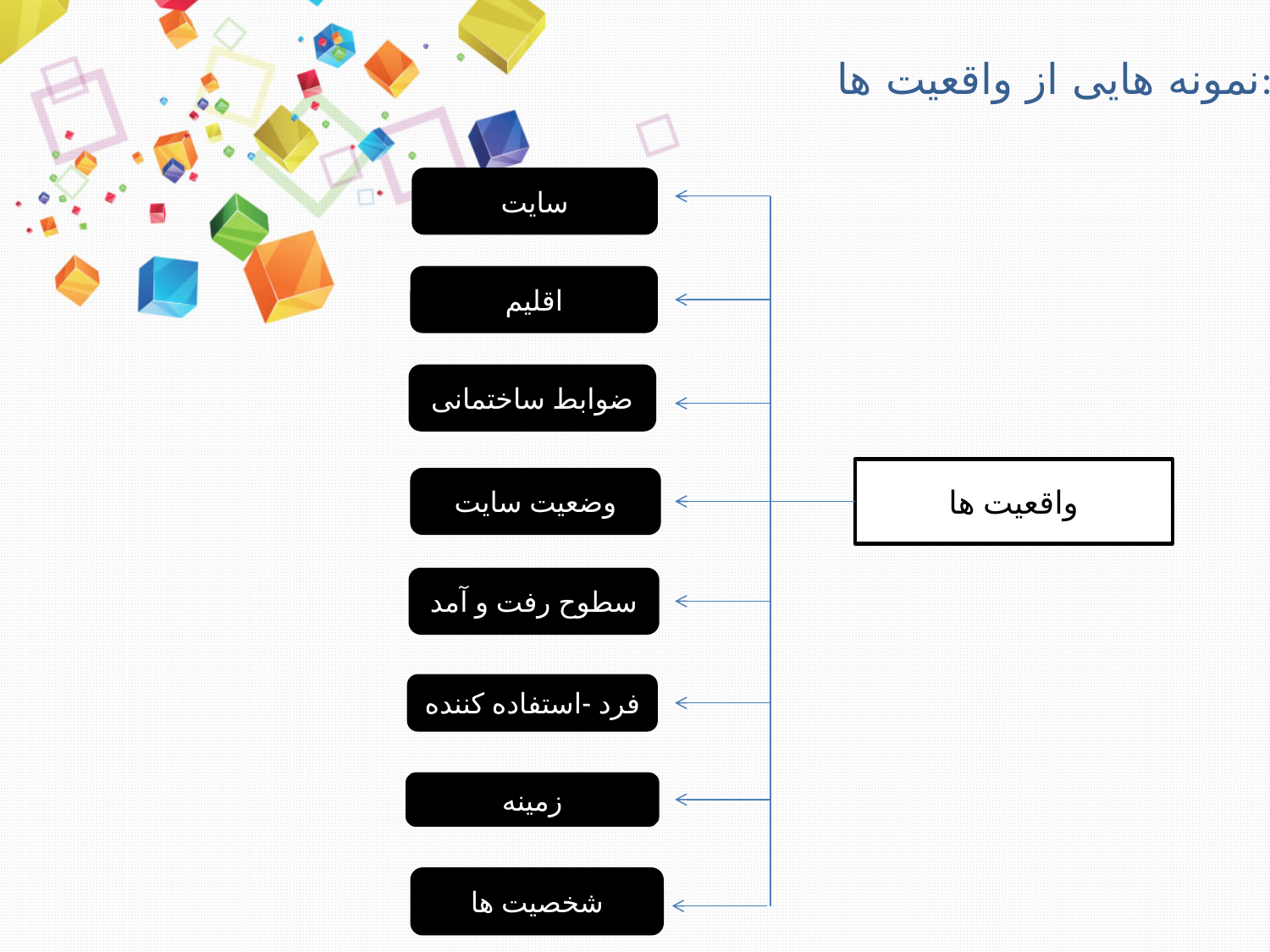

نمونه هایی از واقعیت ها:
سایت
اقلیم
ضوابط ساختمانی
واقعیت ها
وضعیت سایت
سطوح رفت و آمد
فرد -استفاده کننده
زمینه
شخصیت ها